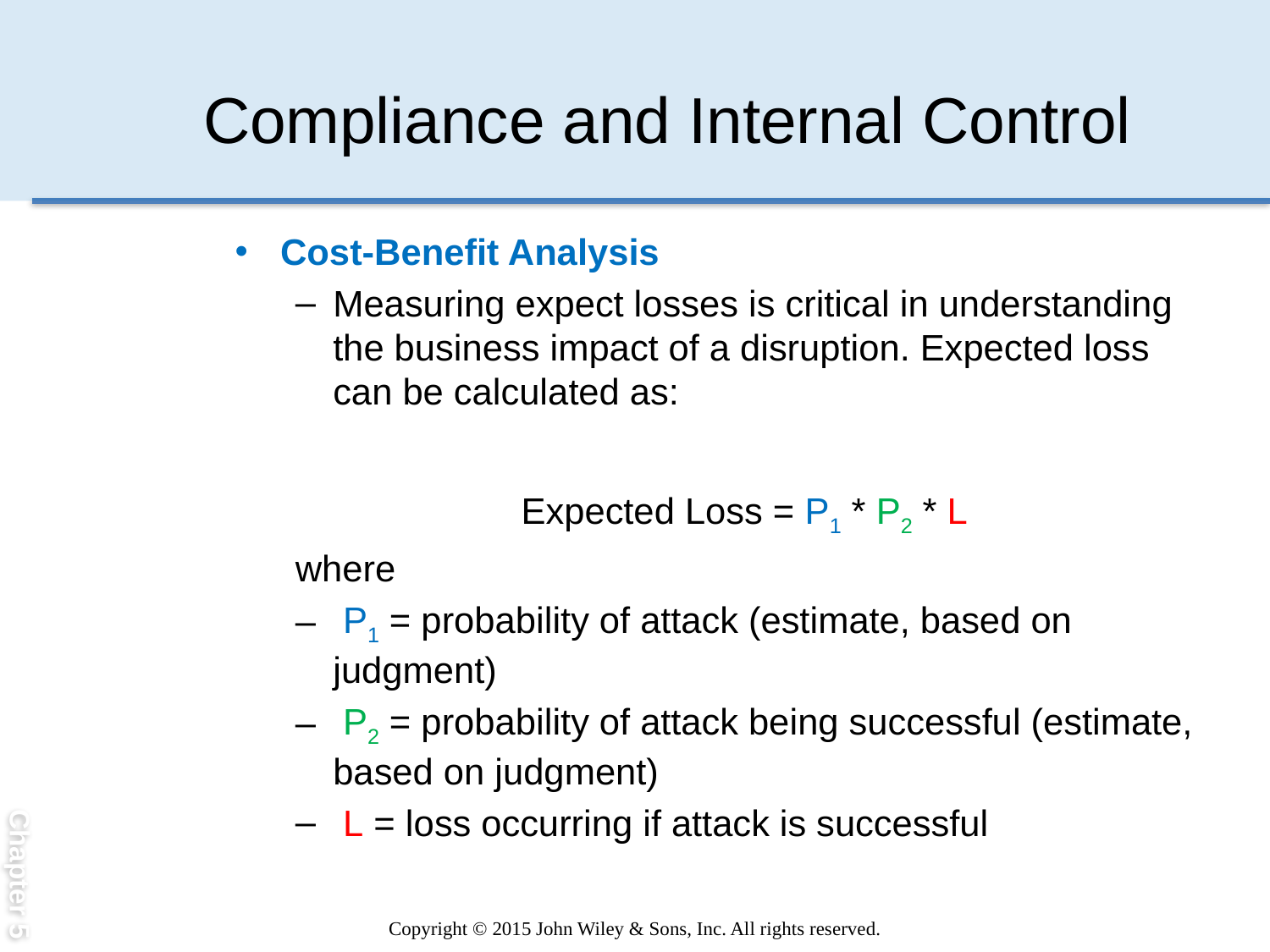

Chapter 5
# Compliance and Internal Control
Cost-Benefit Analysis
Measuring expect losses is critical in understanding the business impact of a disruption. Expected loss can be calculated as:

Expected Loss = P1 * P2 * L
where
 P1 = probability of attack (estimate, based on judgment)
 P2 = probability of attack being successful (estimate, based on judgment)
 L = loss occurring if attack is successful